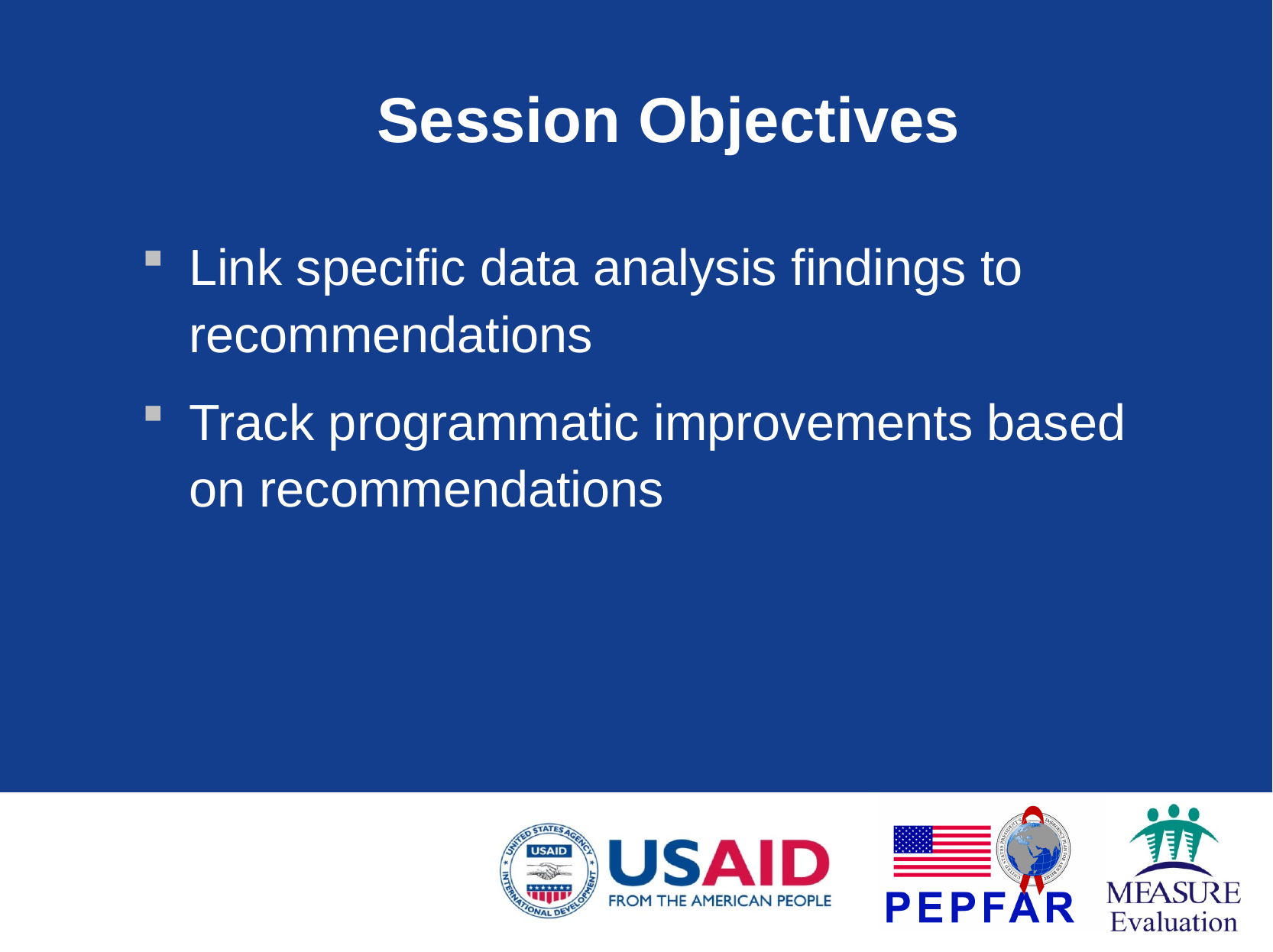

# Session Objectives
Link specific data analysis findings to recommendations
Track programmatic improvements based on recommendations